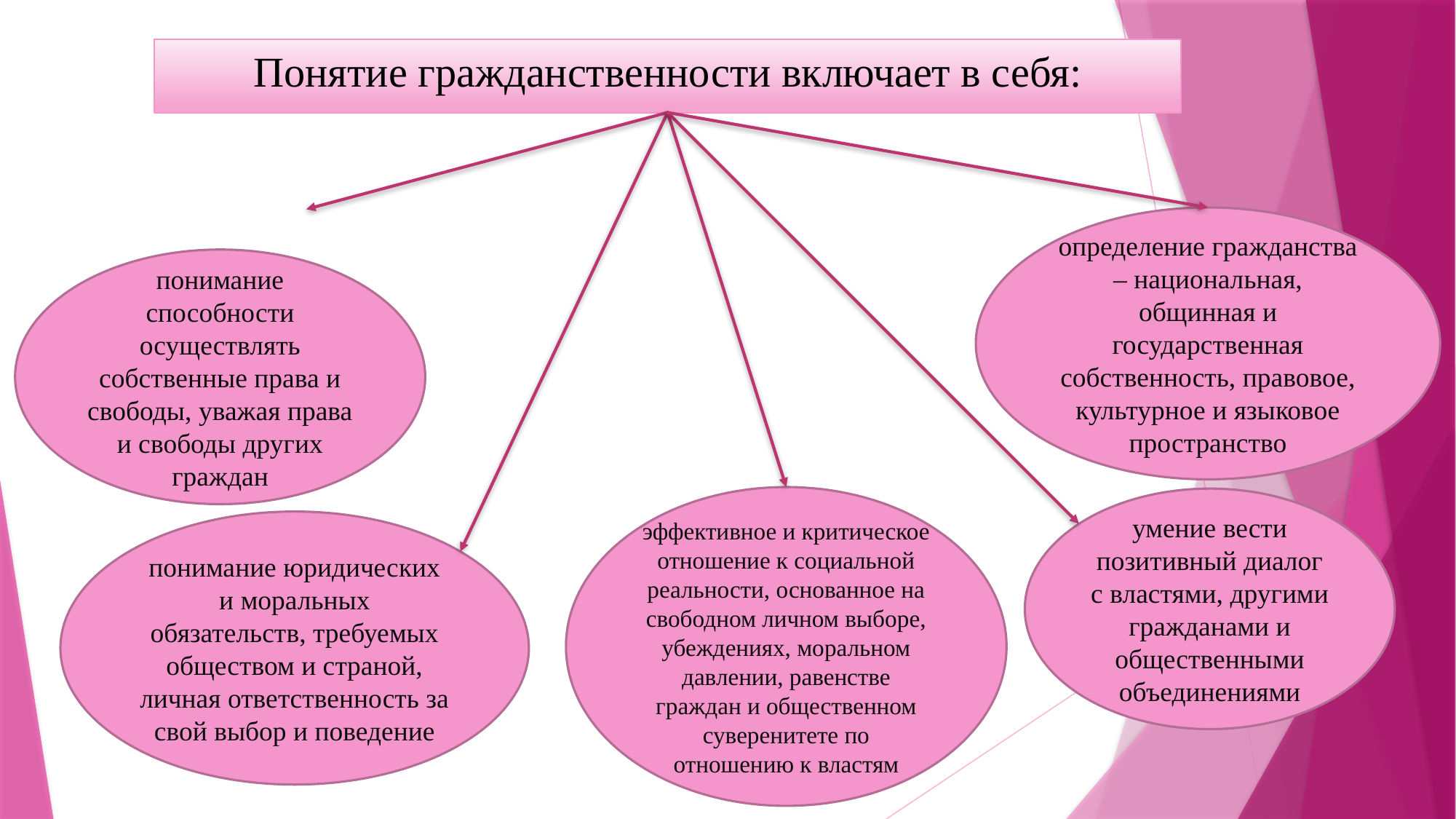

# Понятие гражданственности включает в себя:
определение гражданства – национальная, общинная и государственная собственность, правовое, культурное и языковое пространство
понимание способности осуществлять собственные права и свободы, уважая права и свободы других граждан
эффективное и критическое отношение к социальной реальности, основанное на свободном личном выборе, убеждениях, моральном давлении, равенстве граждан и общественном суверенитете по отношению к властям
умение вести позитивный диалог с властями, другими гражданами и общественными объединениями
понимание юридических и моральных обязательств, требуемых обществом и страной, личная ответственность за свой выбор и поведение